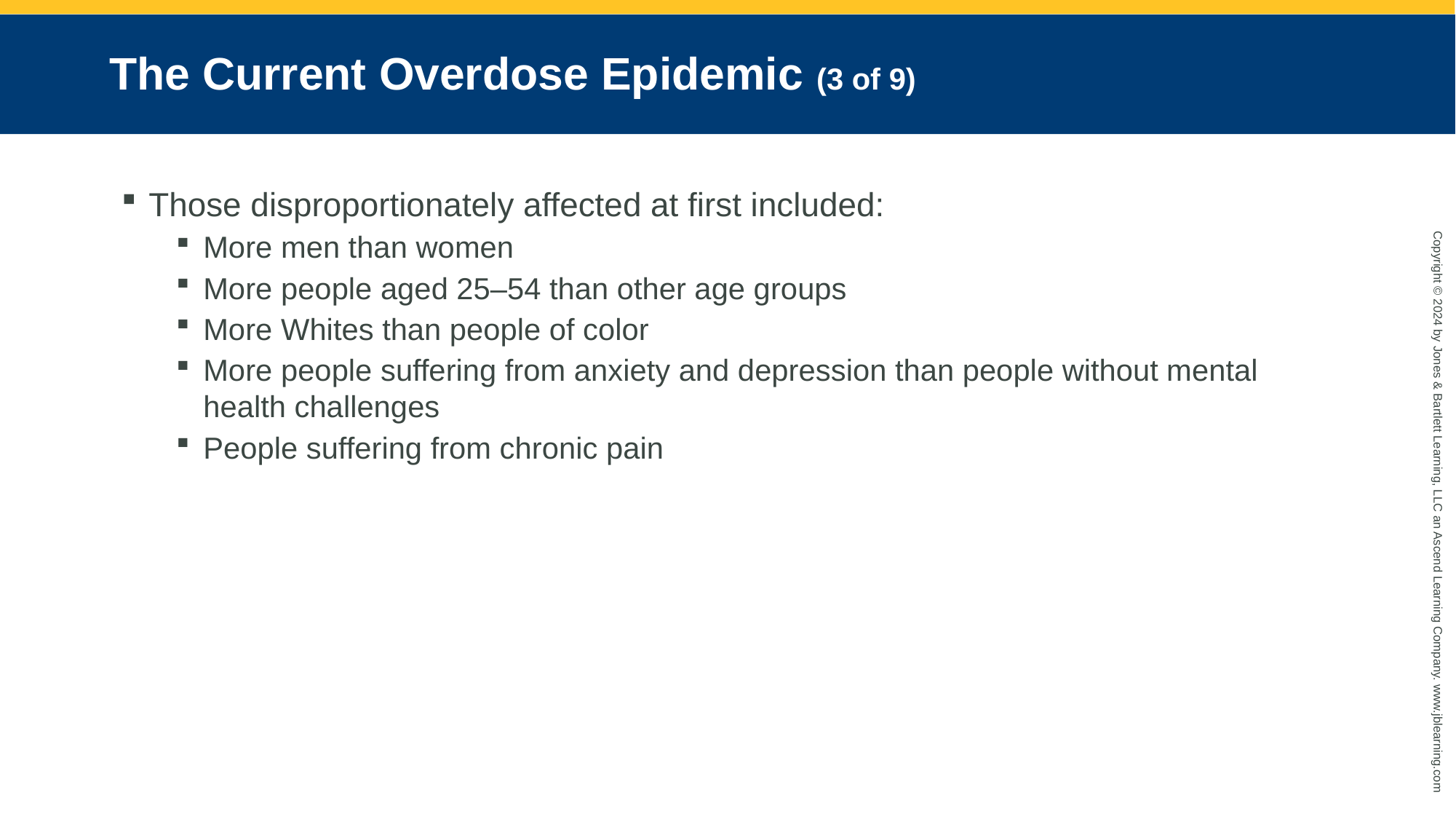

# The Current Overdose Epidemic (3 of 9)
Those disproportionately affected at first included:
More men than women
More people aged 25–54 than other age groups
More Whites than people of color
More people suffering from anxiety and depression than people without mental health challenges
People suffering from chronic pain